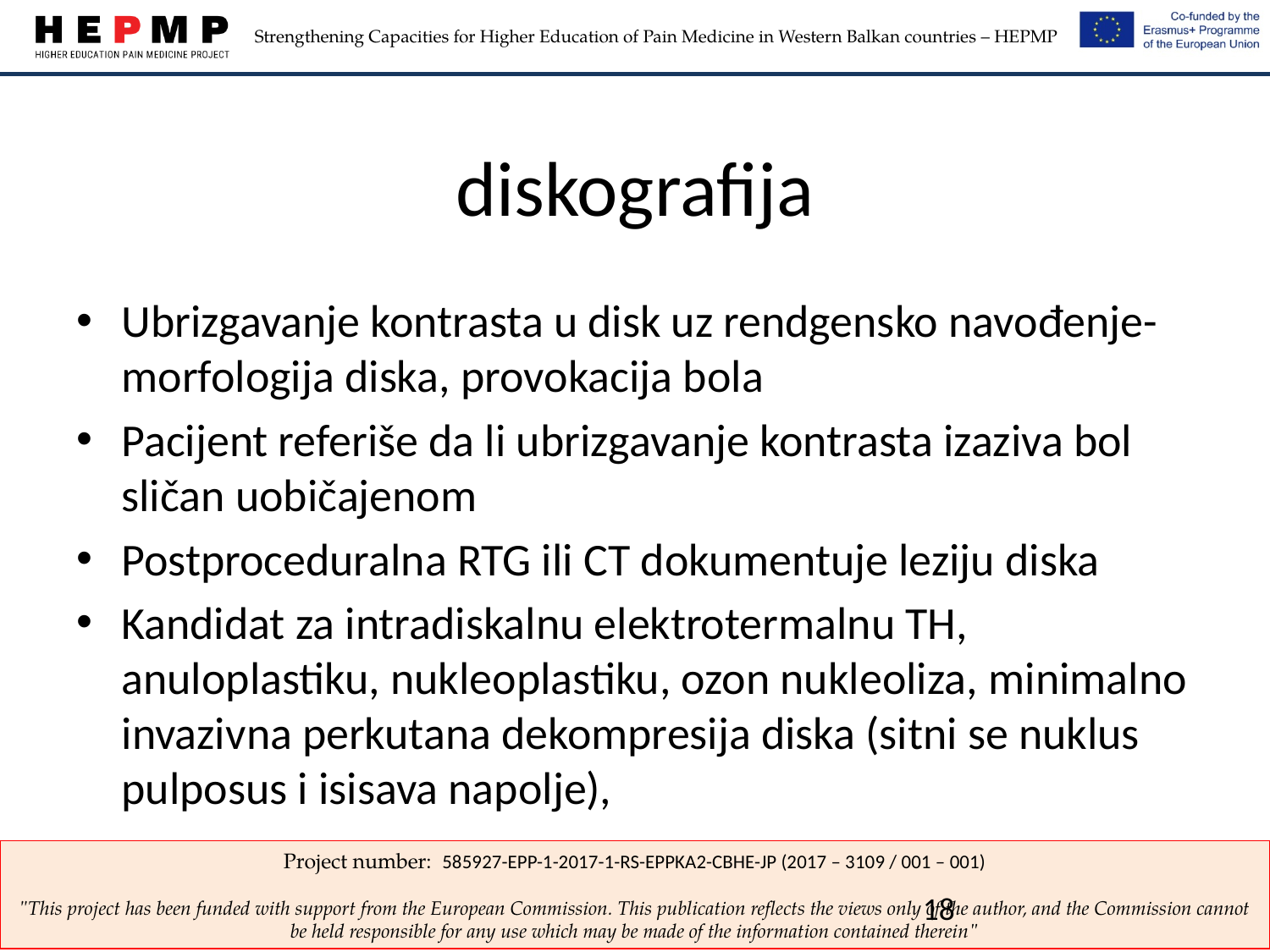

# diskografija
Ubrizgavanje kontrasta u disk uz rendgensko navođenje-morfologija diska, provokacija bola
Pacijent referiše da li ubrizgavanje kontrasta izaziva bol sličan uobičajenom
Postproceduralna RTG ili CT dokumentuje leziju diska
Kandidat za intradiskalnu elektrotermalnu TH, anuloplastiku, nukleoplastiku, ozon nukleoliza, minimalno invazivna perkutana dekompresija diska (sitni se nuklus pulposus i isisava napolje),
18